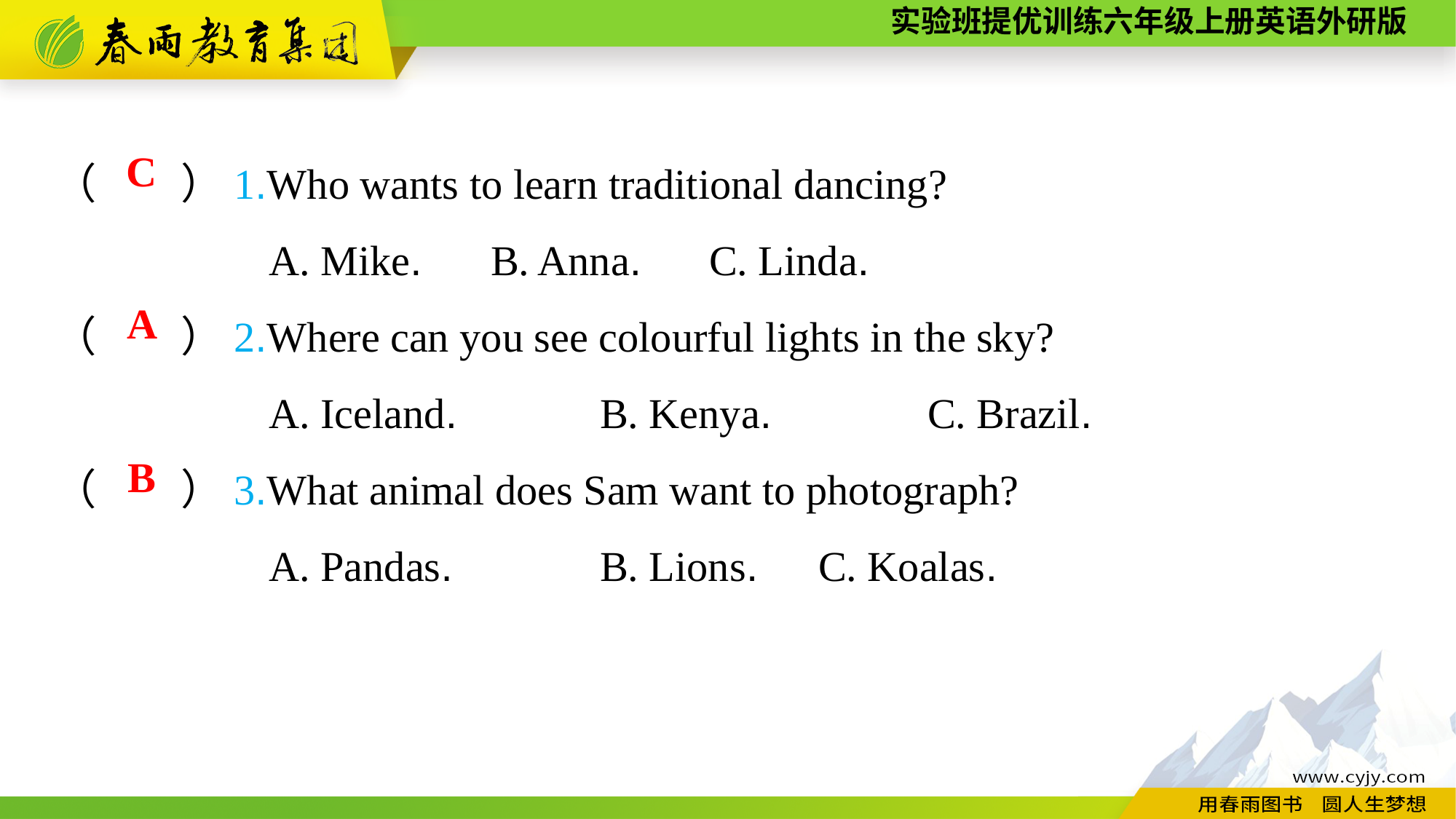

（　　）1.Who wants to learn traditional dancing?
A. Mike.　	B. Anna.　	C. Linda.
（　　）2.Where can you see colourful lights in the sky?
A. Iceland.　	B. Kenya.　	C. Brazil.
（　　）3.What animal does Sam want to photograph?
A. Pandas.　	B. Lions.　	C. Koalas.

C
A
B